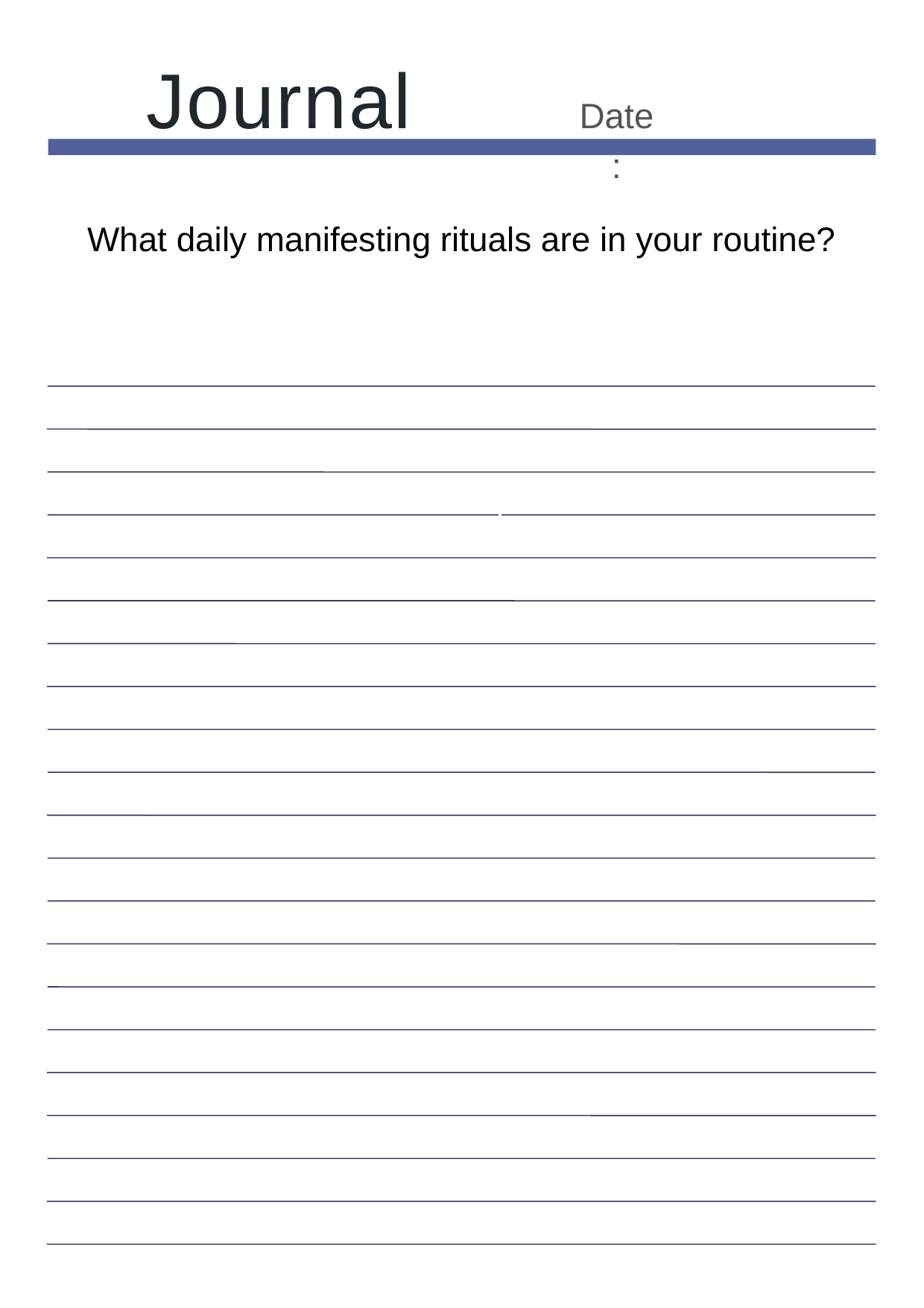

Journal
Date:

What daily manifesting rituals are in your routine?

Journal Prompt Here